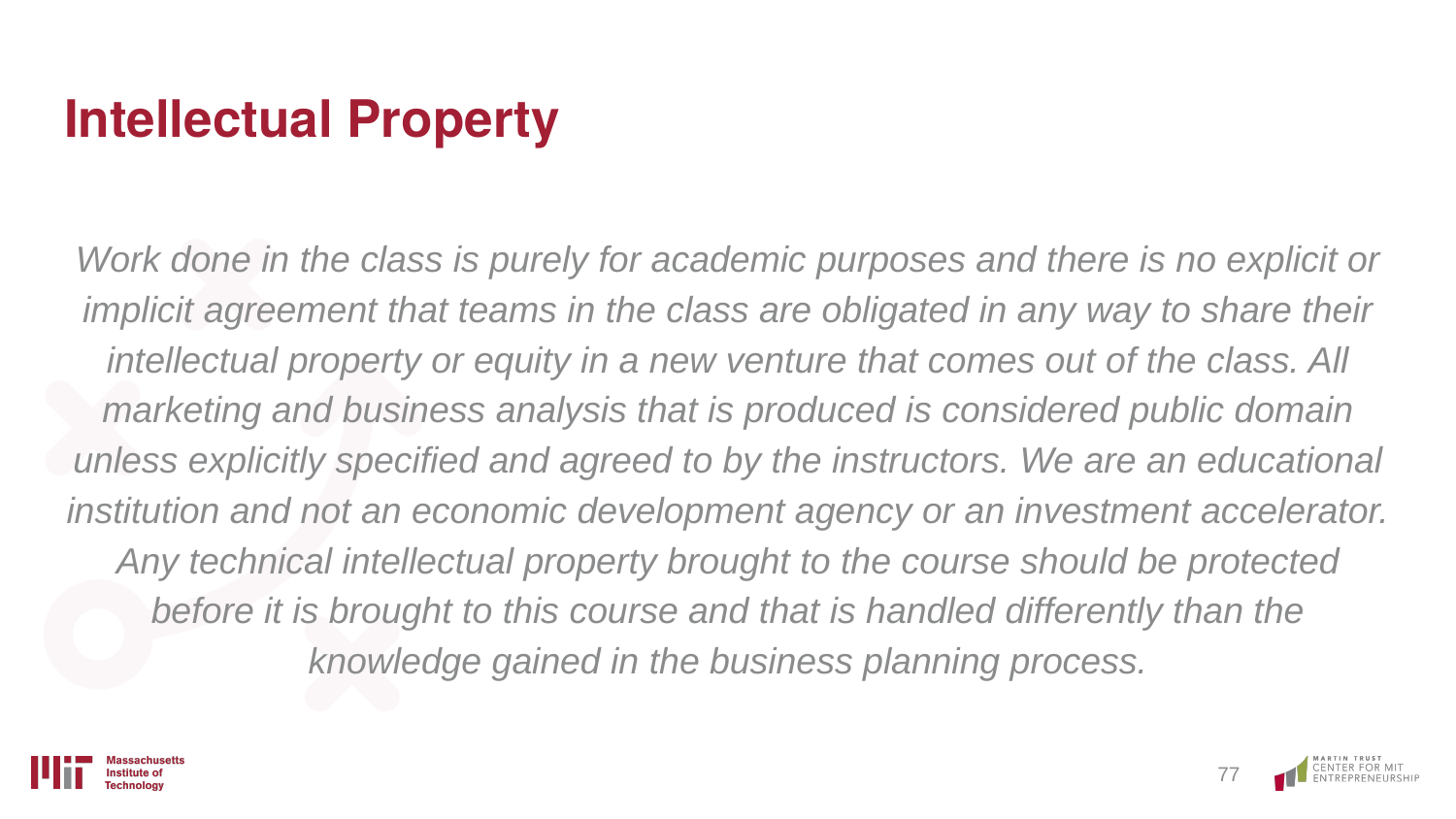

# Intellectual Property
Work done in the class is purely for academic purposes and there is no explicit or implicit agreement that teams in the class are obligated in any way to share their intellectual property or equity in a new venture that comes out of the class. All marketing and business analysis that is produced is considered public domain unless explicitly specified and agreed to by the instructors. We are an educational institution and not an economic development agency or an investment accelerator. Any technical intellectual property brought to the course should be protected before it is brought to this course and that is handled differently than the knowledge gained in the business planning process.
77